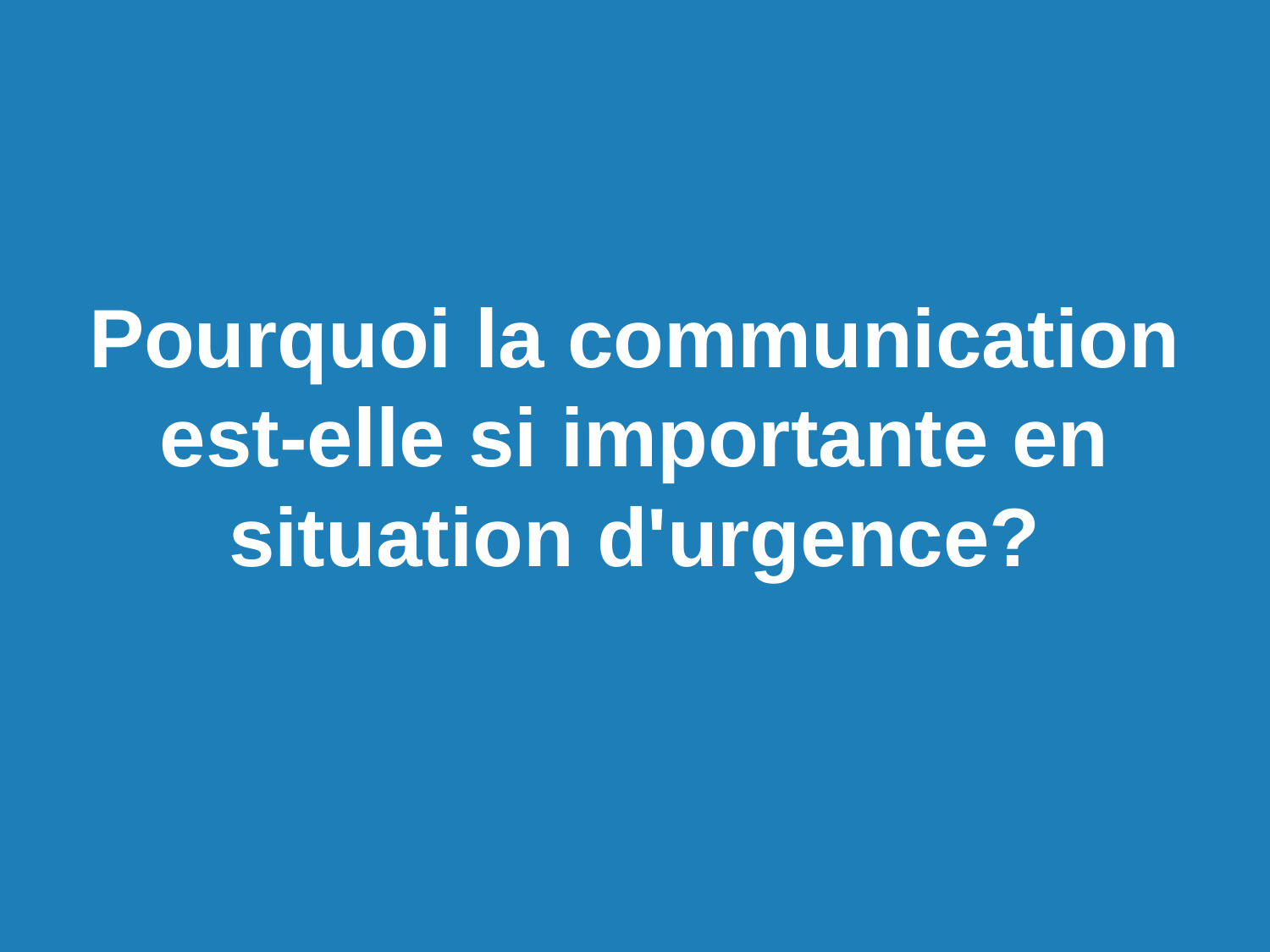

Pourquoi la communication est-elle si importante en situation d'urgence?